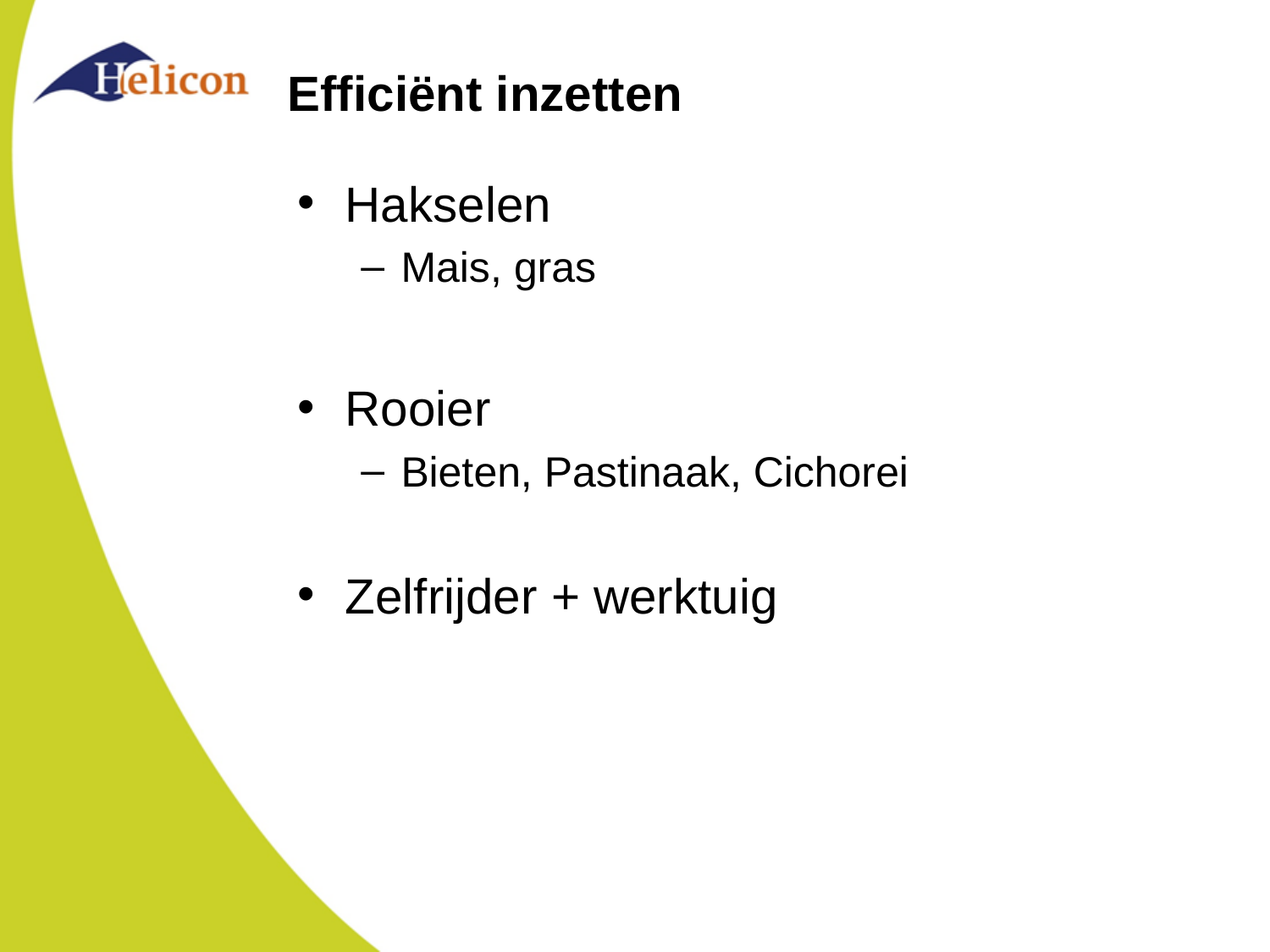

# Efficiënt inzetten
Hakselen
Mais, gras

Rooier
Bieten, Pastinaak, Cichorei

Zelfrijder + werktuig